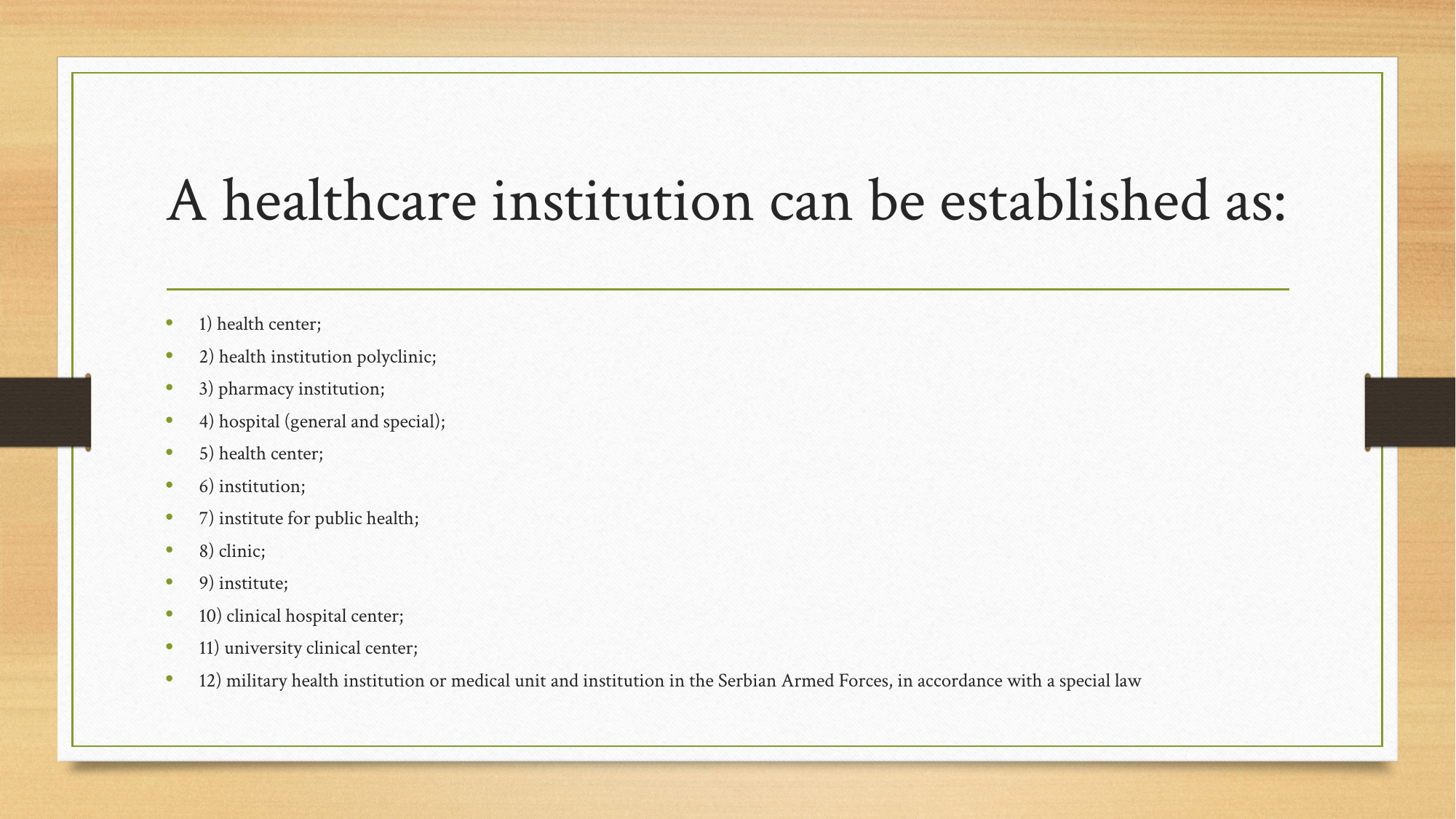

# A healthcare institution can be established as:
1) health center;
2) health institution polyclinic;
3) pharmacy institution;
4) hospital (general and special);
5) health center;
6) institution;
7) institute for public health;
8) clinic;
9) institute;
10) clinical hospital center;
11) university clinical center;
12) military health institution or medical unit and institution in the Serbian Armed Forces, in accordance with a special law